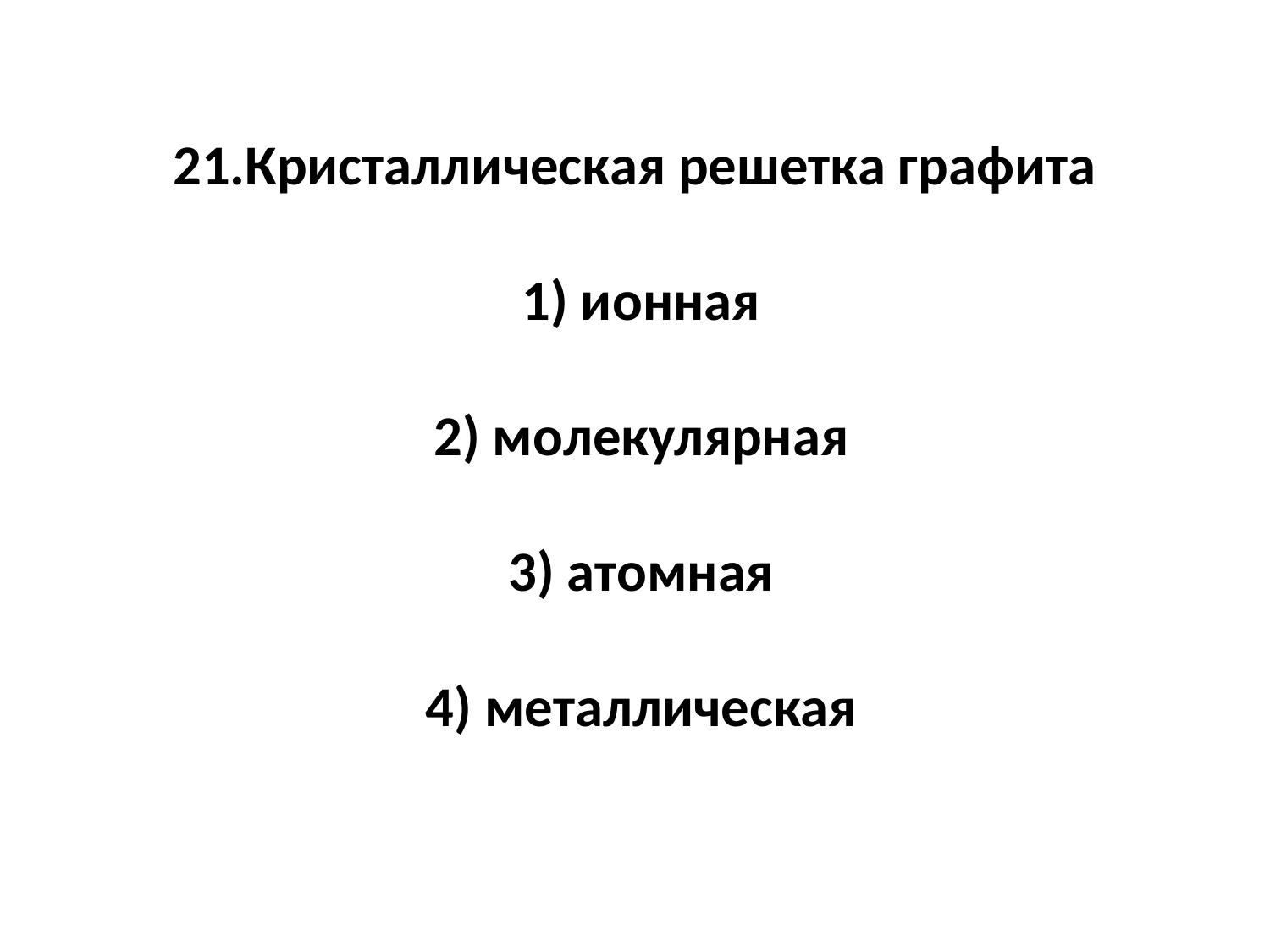

# 21.Кристаллическая решетка графита     1) ионная     2) молекулярная     3) атомная     4) металлическая